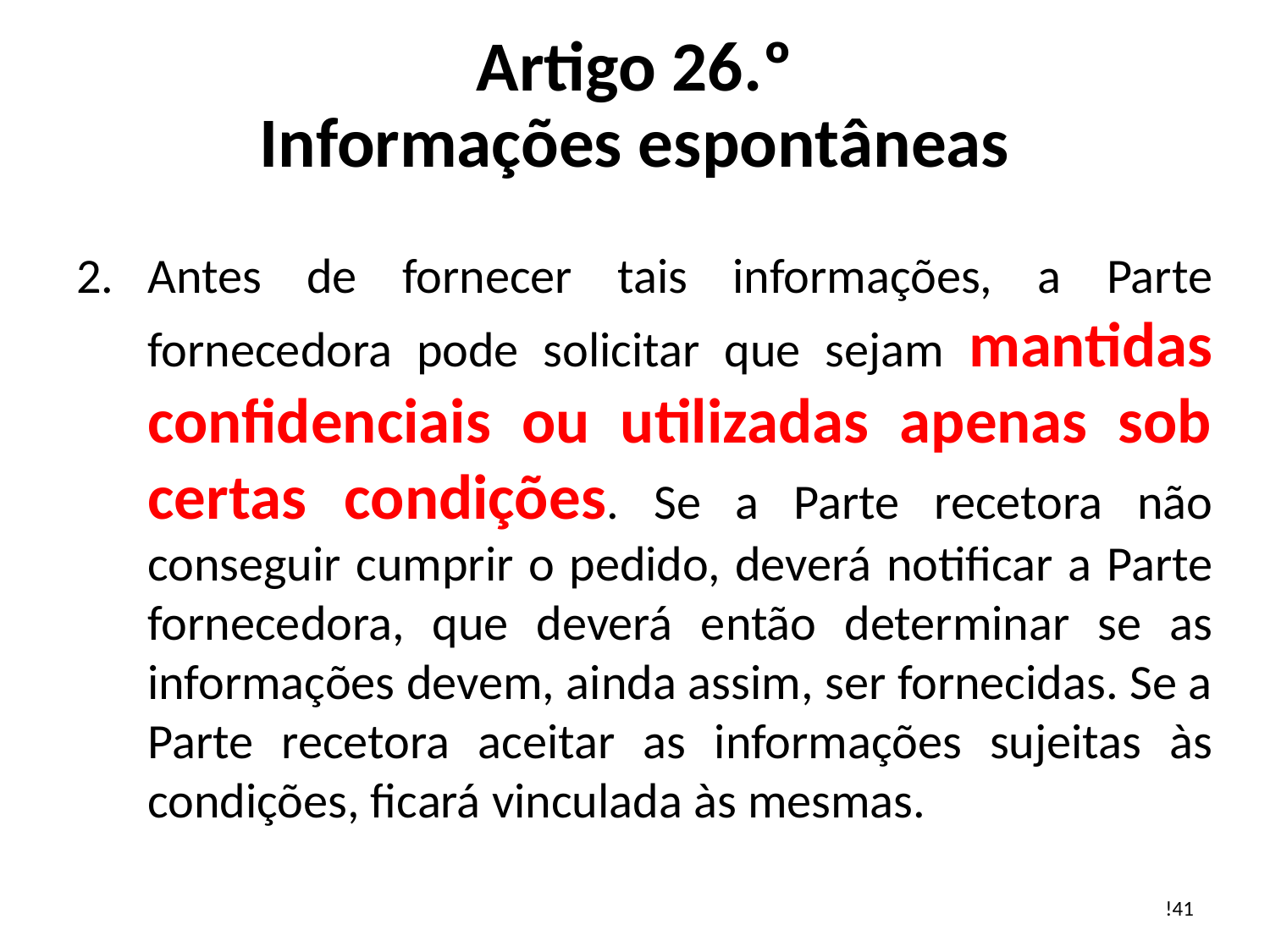

# Artigo 26.º Informações espontâneas
Antes de fornecer tais informações, a Parte fornecedora pode solicitar que sejam mantidas confidenciais ou utilizadas apenas sob certas condições. Se a Parte recetora não conseguir cumprir o pedido, deverá notificar a Parte fornecedora, que deverá então determinar se as informações devem, ainda assim, ser fornecidas. Se a Parte recetora aceitar as informações sujeitas às condições, ficará vinculada às mesmas.

!41